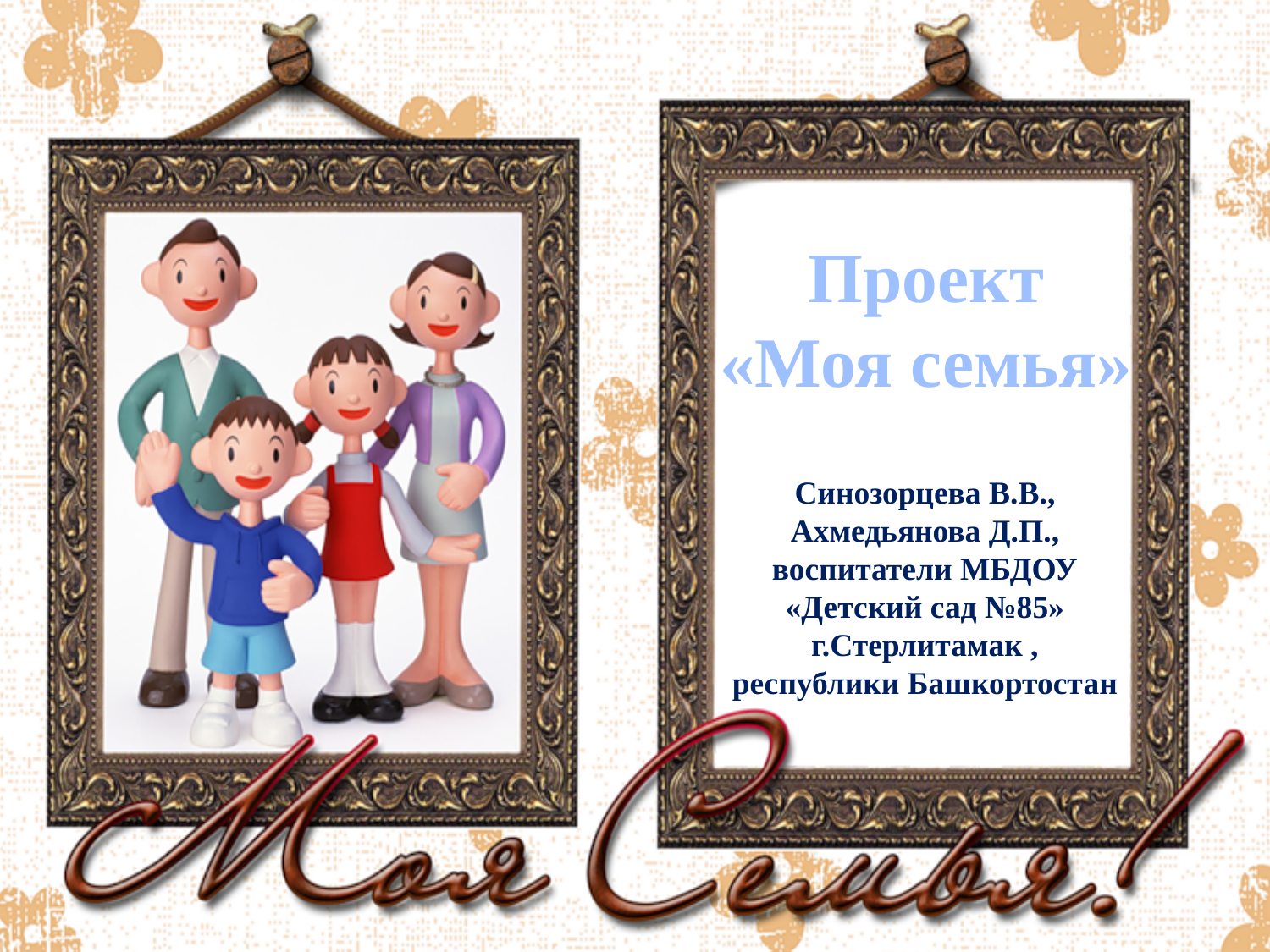

Проект
«Моя семья»
Синозорцева В.В., Ахмедьянова Д.П.,
воспитатели МБДОУ «Детский сад №85»
г.Стерлитамак , республики Башкортостан